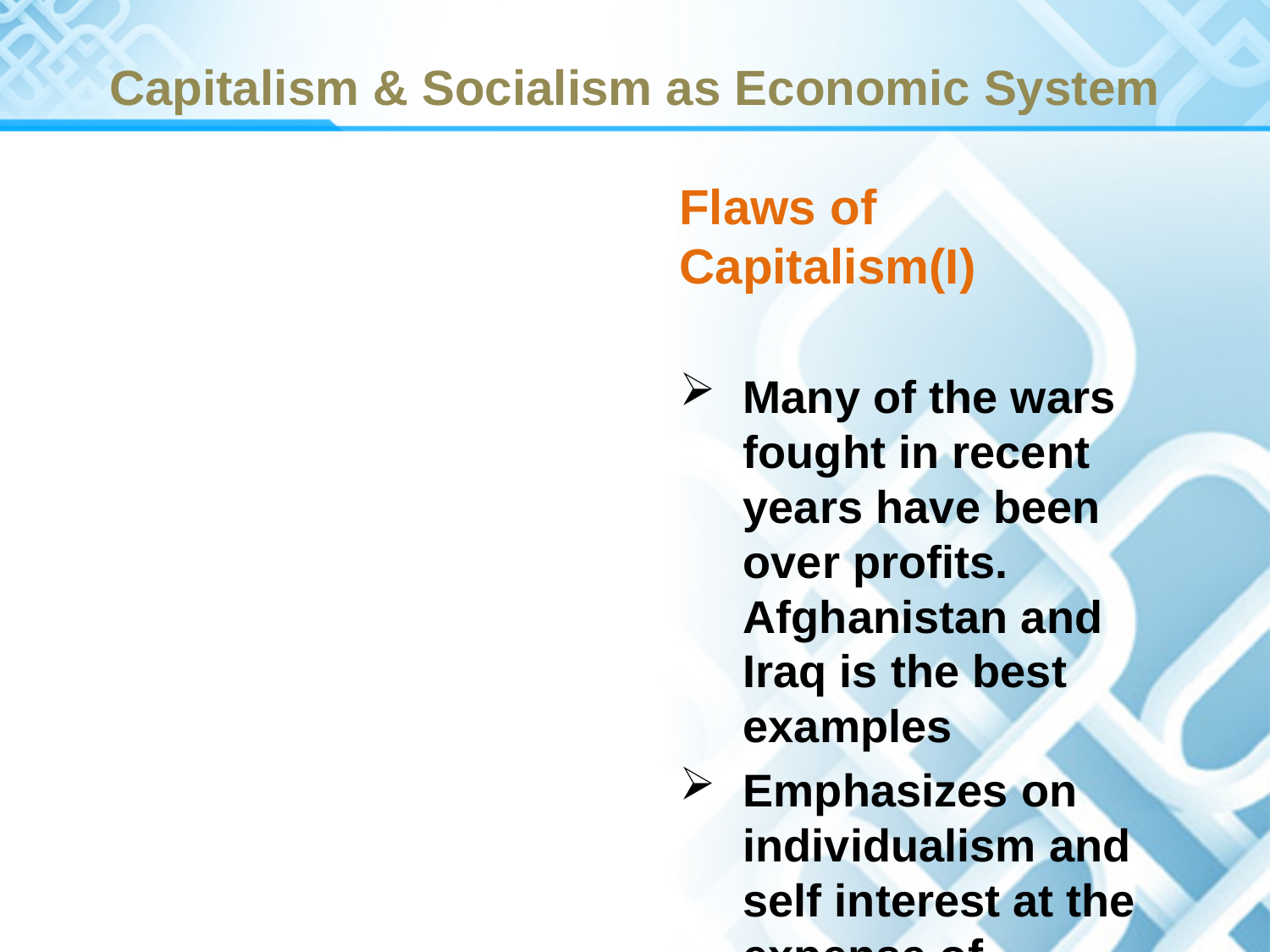

# Capitalism & Socialism as Economic System
Flaws of Capitalism(I)

Many of the wars fought in recent years have been over profits. Afghanistan and Iraq is the best examples
Emphasizes on individualism and self interest at the expense of community